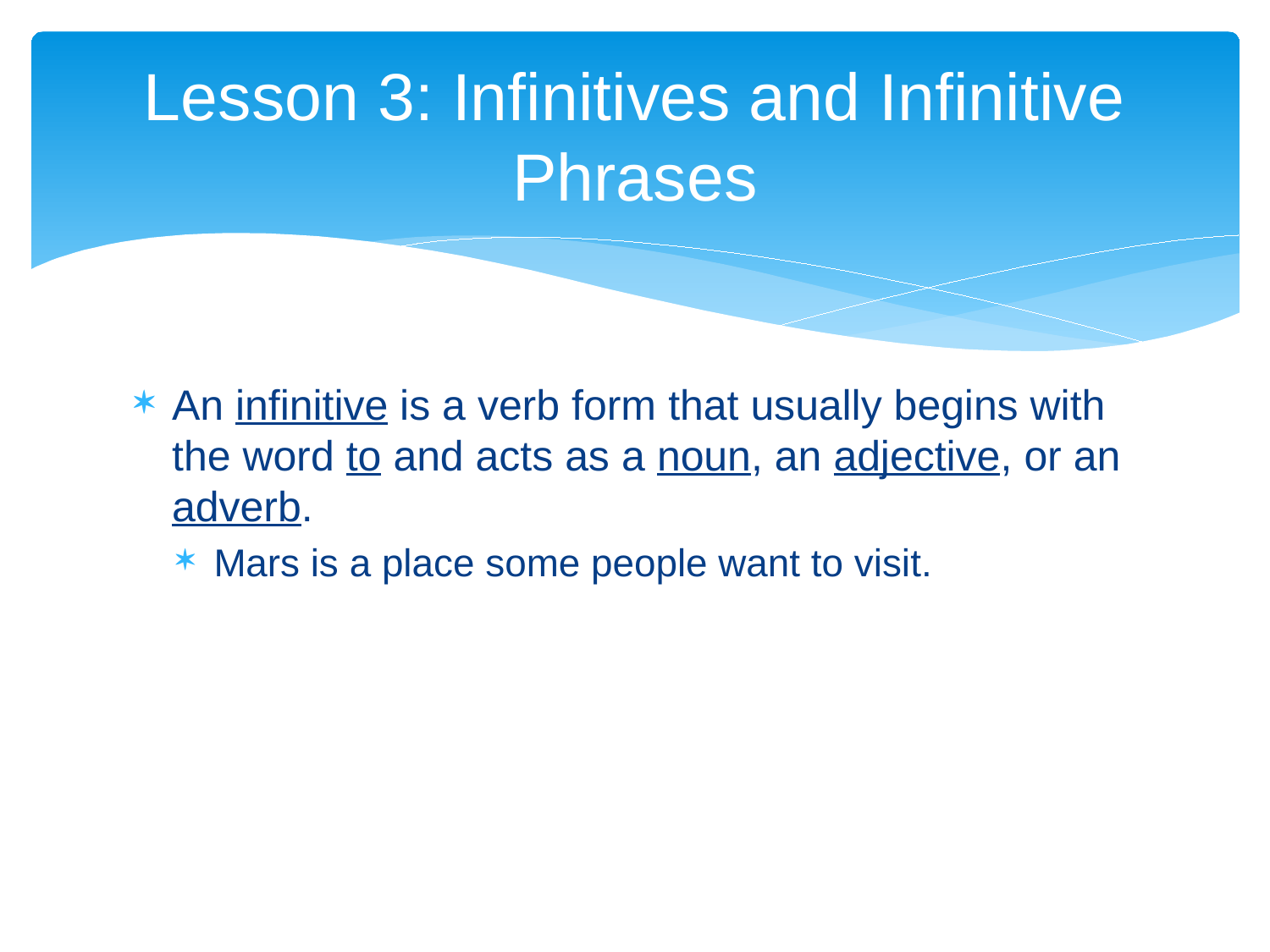

# Lesson 3: Infinitives and Infinitive Phrases
An infinitive is a verb form that usually begins with the word to and acts as a noun, an adjective, or an adverb.
Mars is a place some people want to visit.